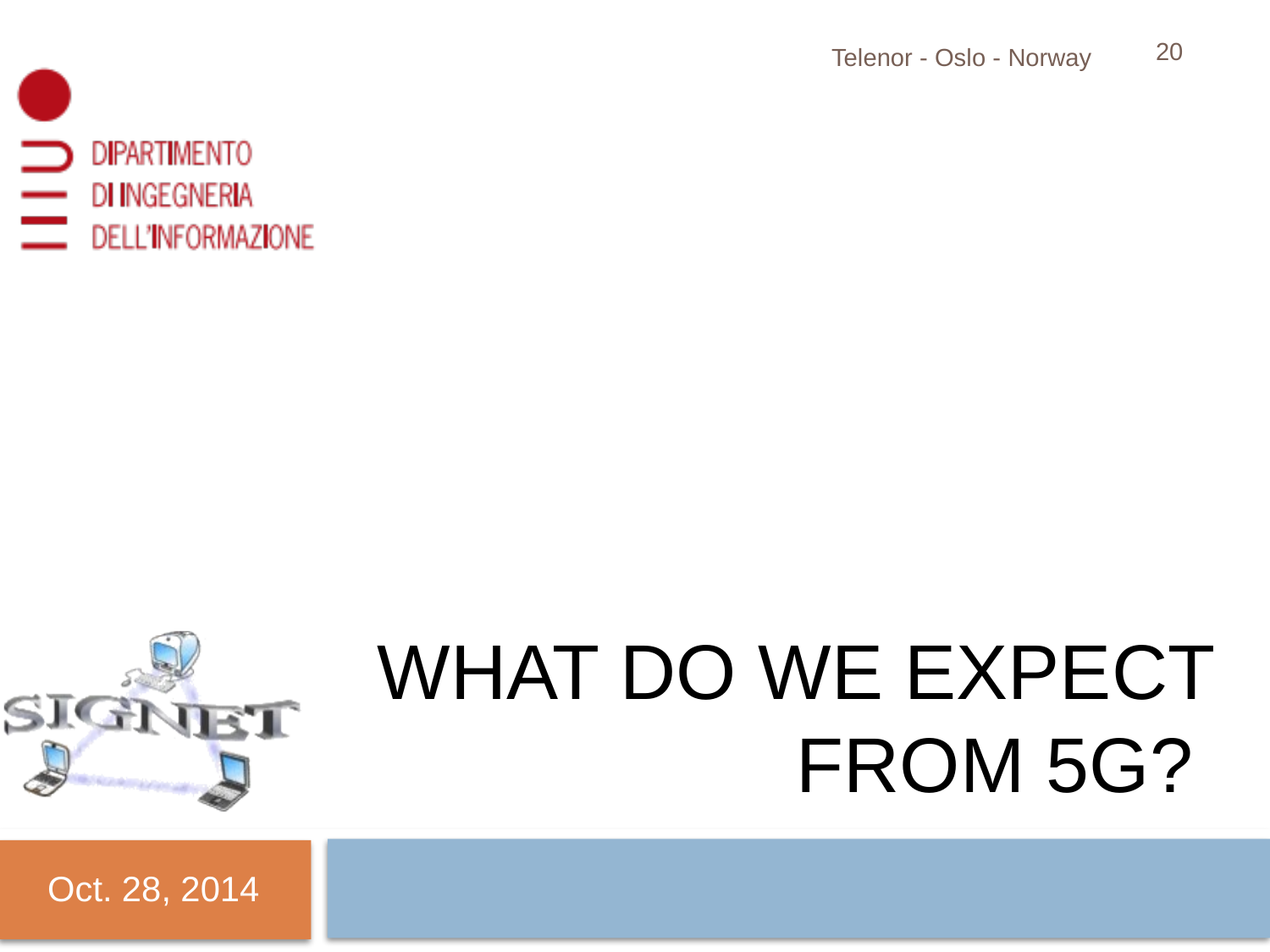

20
Telenor - Oslo - Norway
# What do we expect from 5G?

Oct. 28, 2014